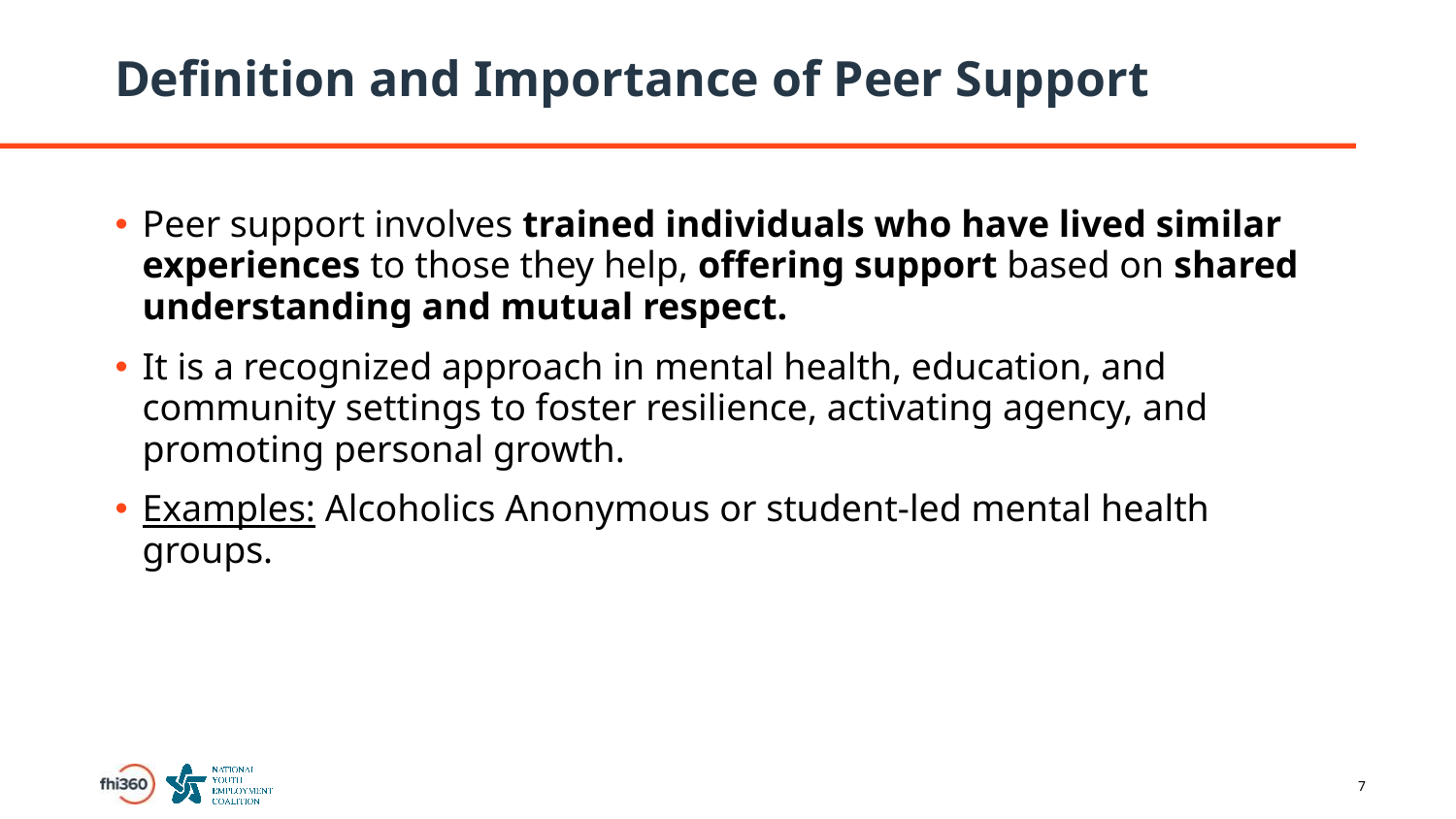

# Definition and Importance of Peer Support
Peer support involves trained individuals who have lived similar experiences to those they help, offering support based on shared understanding and mutual respect.
It is a recognized approach in mental health, education, and community settings to foster resilience, activating agency, and promoting personal growth.
Examples: Alcoholics Anonymous or student-led mental health groups.